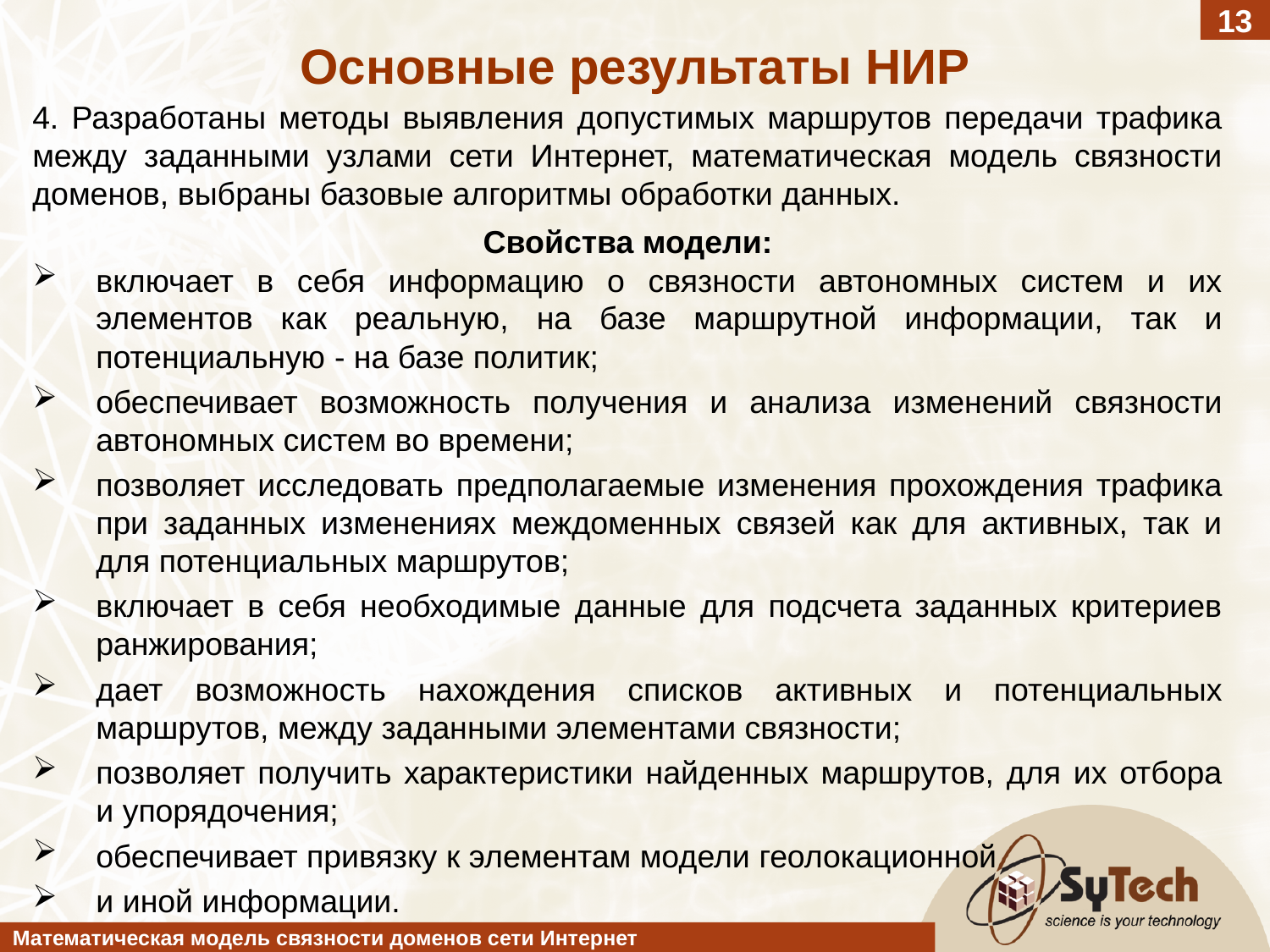

4. Разработаны методы выявления допустимых маршрутов передачи трафика между заданными узлами сети Интернет, математическая модель связности доменов, выбраны базовые алгоритмы обработки данных.
Свойства модели:
включает в себя информацию о связности автономных систем и их элементов как реальную, на базе маршрутной информации, так и потенциальную - на базе политик;
обеспечивает возможность получения и анализа изменений связности автономных систем во времени;
позволяет исследовать предполагаемые изменения прохождения трафика при заданных изменениях междоменных связей как для активных, так и для потенциальных маршрутов;
включает в себя необходимые данные для подсчета заданных критериев ранжирования;
дает возможность нахождения списков активных и потенциальных маршрутов, между заданными элементами связности;
позволяет получить характеристики найденных маршрутов, для их отбора и упорядочения;
обеспечивает привязку к элементам модели геолокационной
и иной информации.

13
Основные результаты НИР
Математическая модель связности доменов сети Интернет